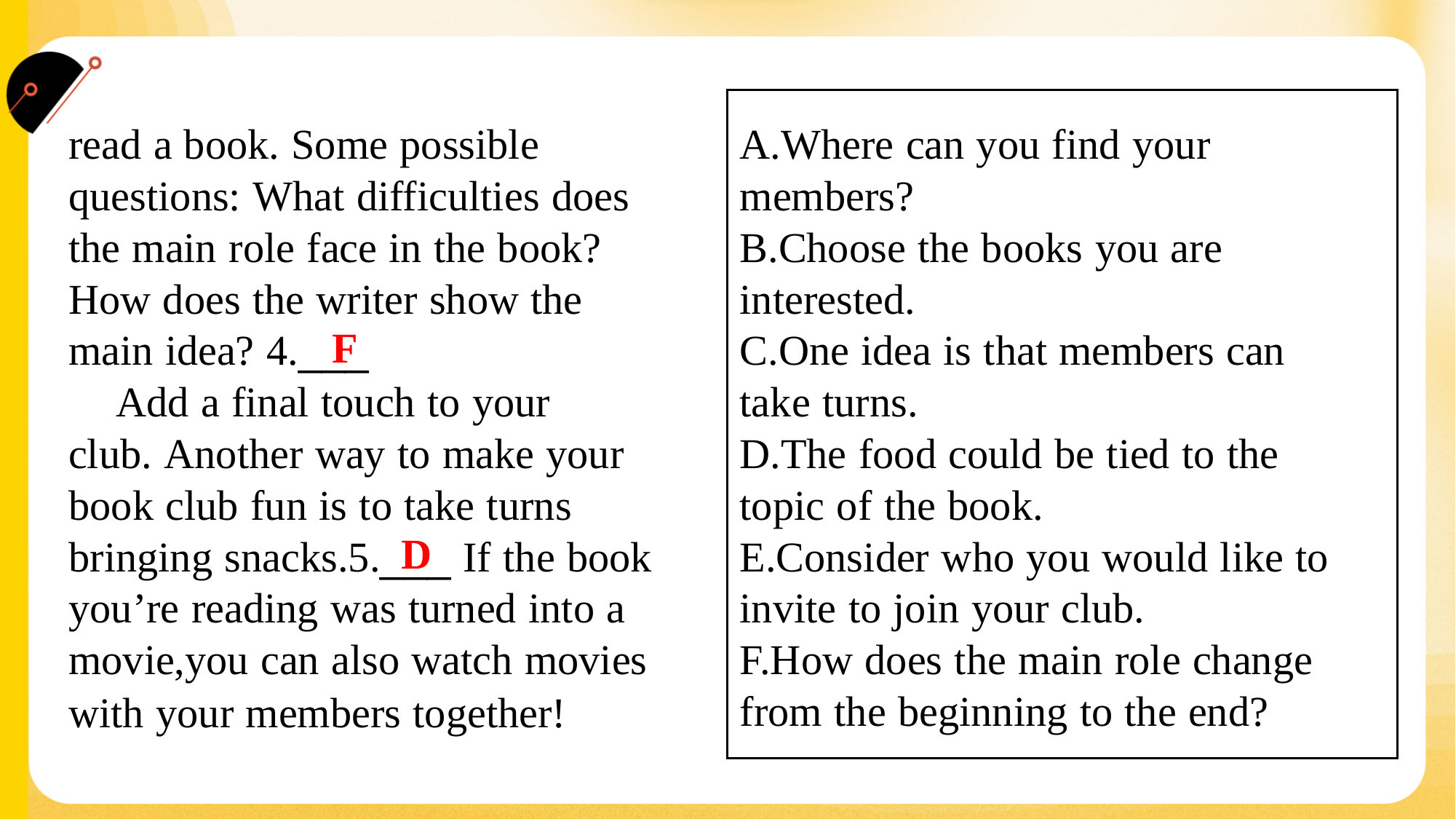

read a book. Some possible
questions: What difficulties does
the main role face in the book?
How does the writer show the
main idea? 4.___
    Add a final touch to your
club. Another way to make your
book club fun is to take turns
bringing snacks.5.___ If the book
you’re reading was turned into a
movie,you can also watch movies
with your members together!#1.4
A.Where can you find your
members?
B.Choose the books you are
interested.
C.One idea is that members can
take turns.
D.The food could be tied to the
topic of the book.
E.Consider who you would like to
invite to join your club.
F.How does the main role change
from the beginning to the end?
F
D